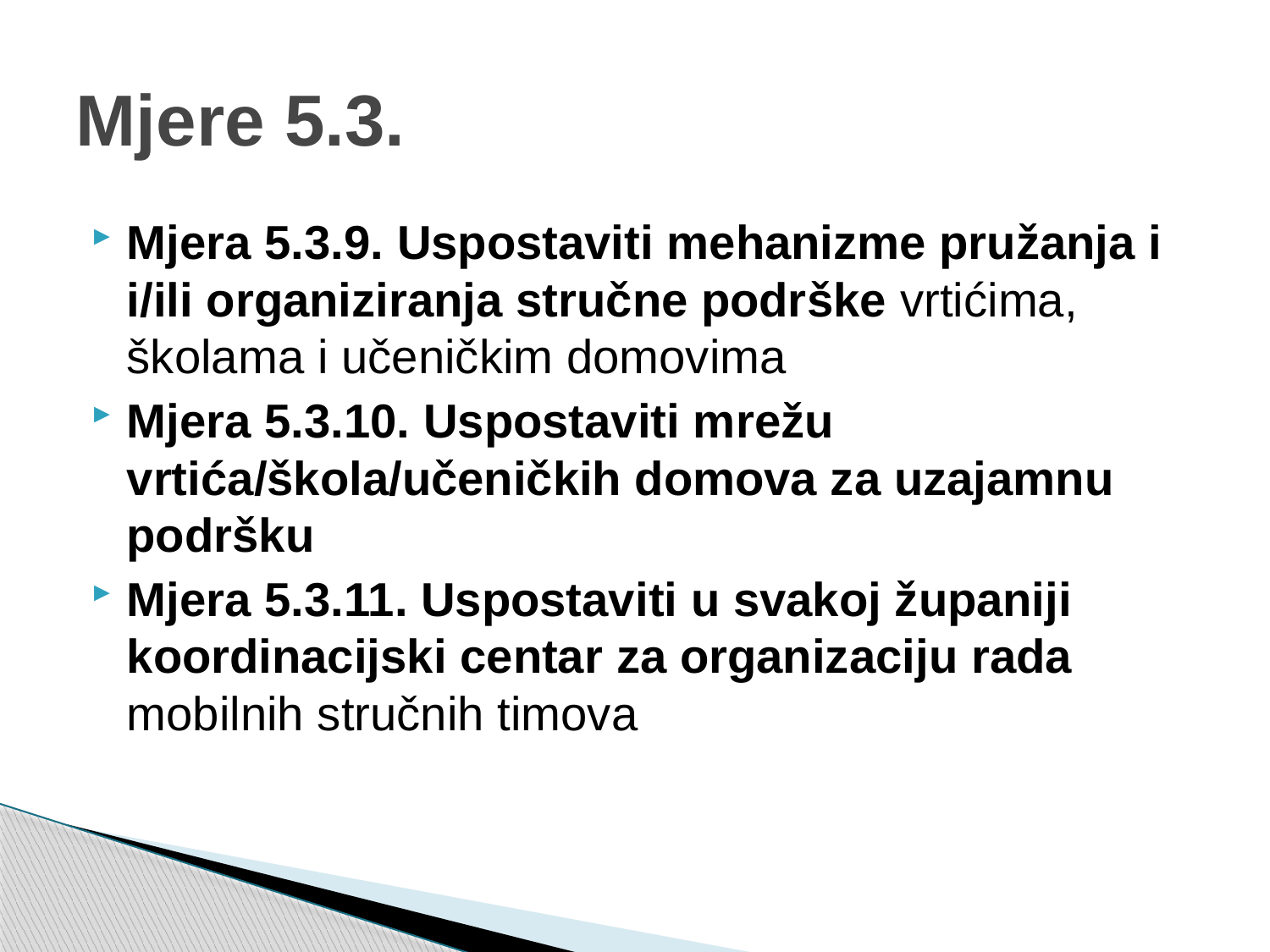

# Mjere 5.3.
Mjera 5.3.9. Uspostaviti mehanizme pružanja i i/ili organiziranja stručne podrške vrtićima, školama i učeničkim domovima
Mjera 5.3.10. Uspostaviti mrežu vrtića/škola/učeničkih domova za uzajamnu podršku
Mjera 5.3.11. Uspostaviti u svakoj županiji koordinacijski centar za organizaciju rada mobilnih stručnih timova